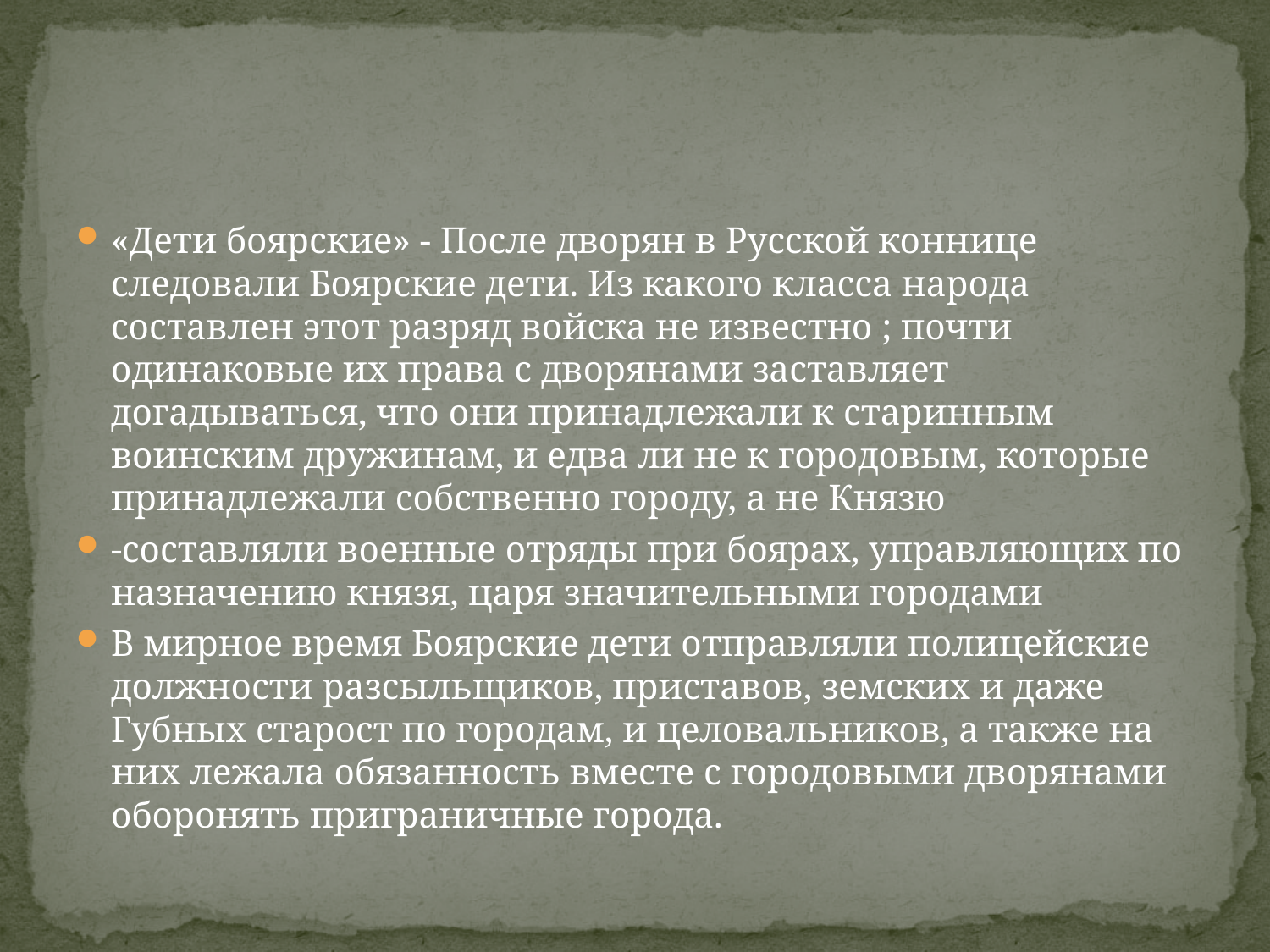

#
«Дети боярские» - После дворян в Русской коннице следовали Боярские дети. Из какого класса народа составлен этот разряд войска не известно ; почти одинаковые их права с дворянами заставляет догадываться, что они принадлежали к старинным воинским дружинам, и едва ли не к городовым, которые принадлежали собственно городу, а не Князю
-составляли военные отряды при боярах, управляющих по назначению князя, царя значительными городами
В мирное время Боярские дети отправляли полицейские должности разсыльщиков, приставов, земских и даже Губных старост по городам, и целовальников, а также на них лежала обязанность вместе с городовыми дворянами оборонять приграничные города.